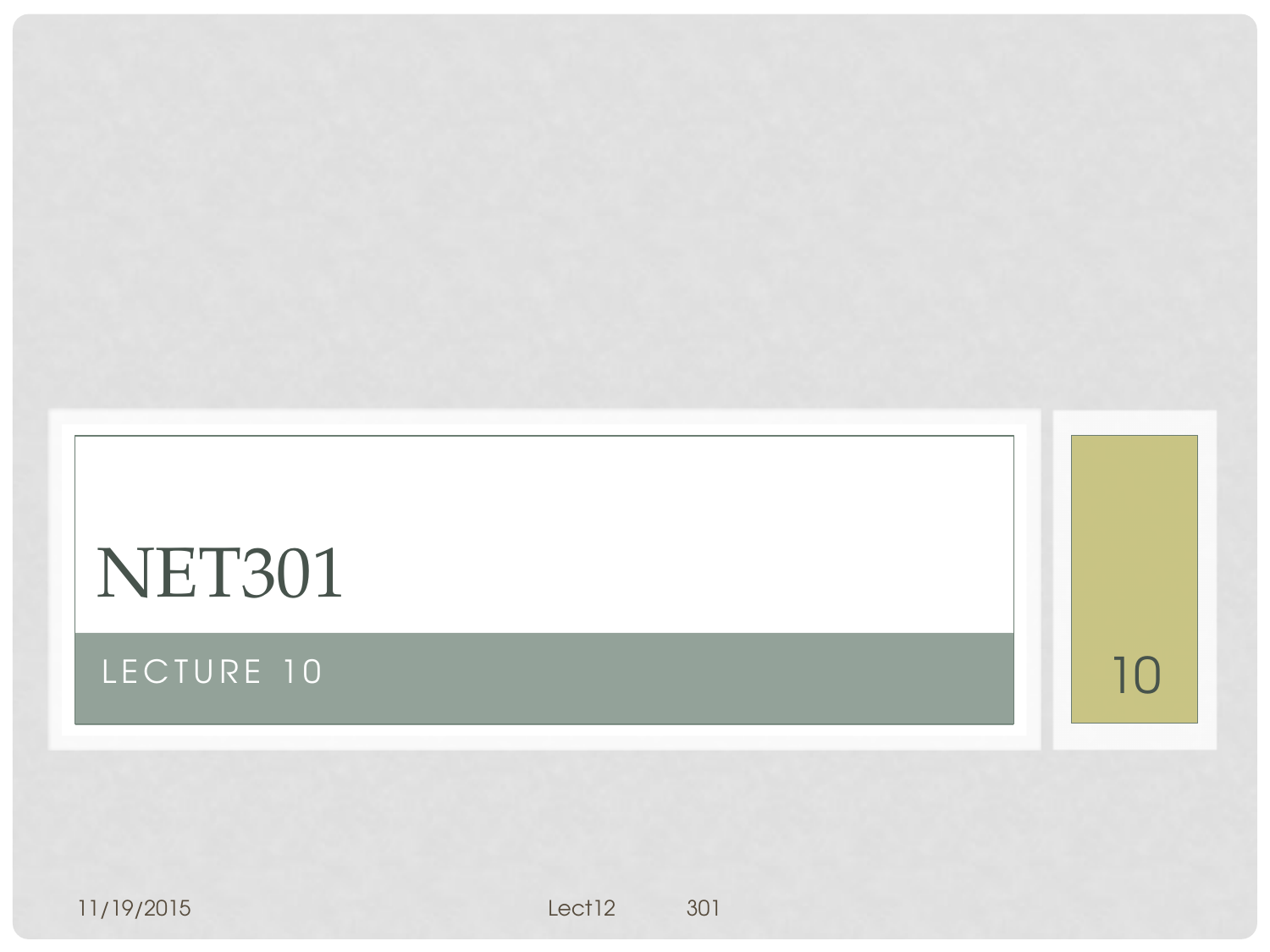

# net301
10
LECTURE 10
11/19/2015
Lect12            301